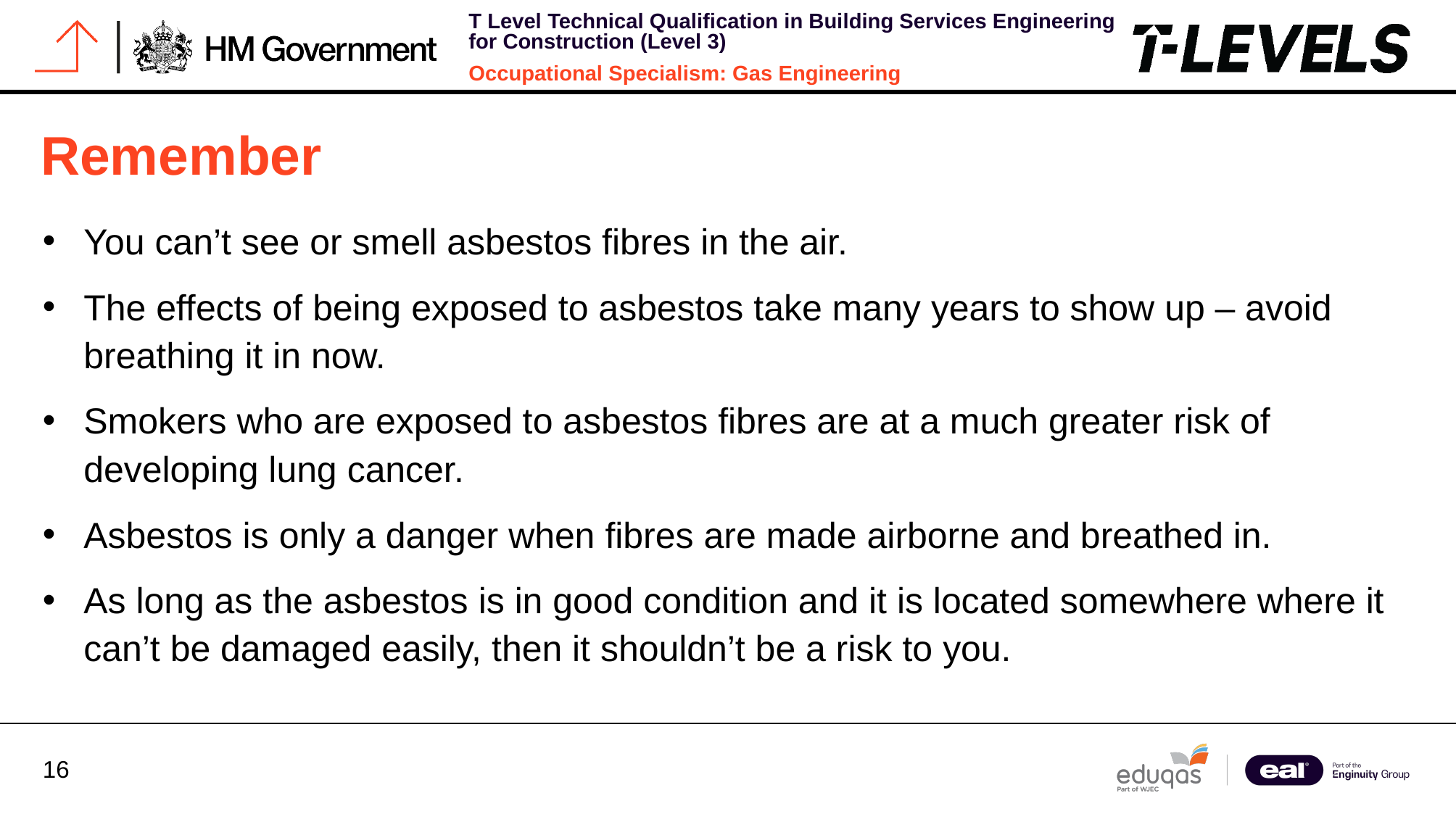

Remember
You can’t see or smell asbestos fibres in the air.
The effects of being exposed to asbestos take many years to show up – avoid breathing it in now.
Smokers who are exposed to asbestos fibres are at a much greater risk of developing lung cancer.
Asbestos is only a danger when fibres are made airborne and breathed in.
As long as the asbestos is in good condition and it is located somewhere where it can’t be damaged easily, then it shouldn’t be a risk to you.